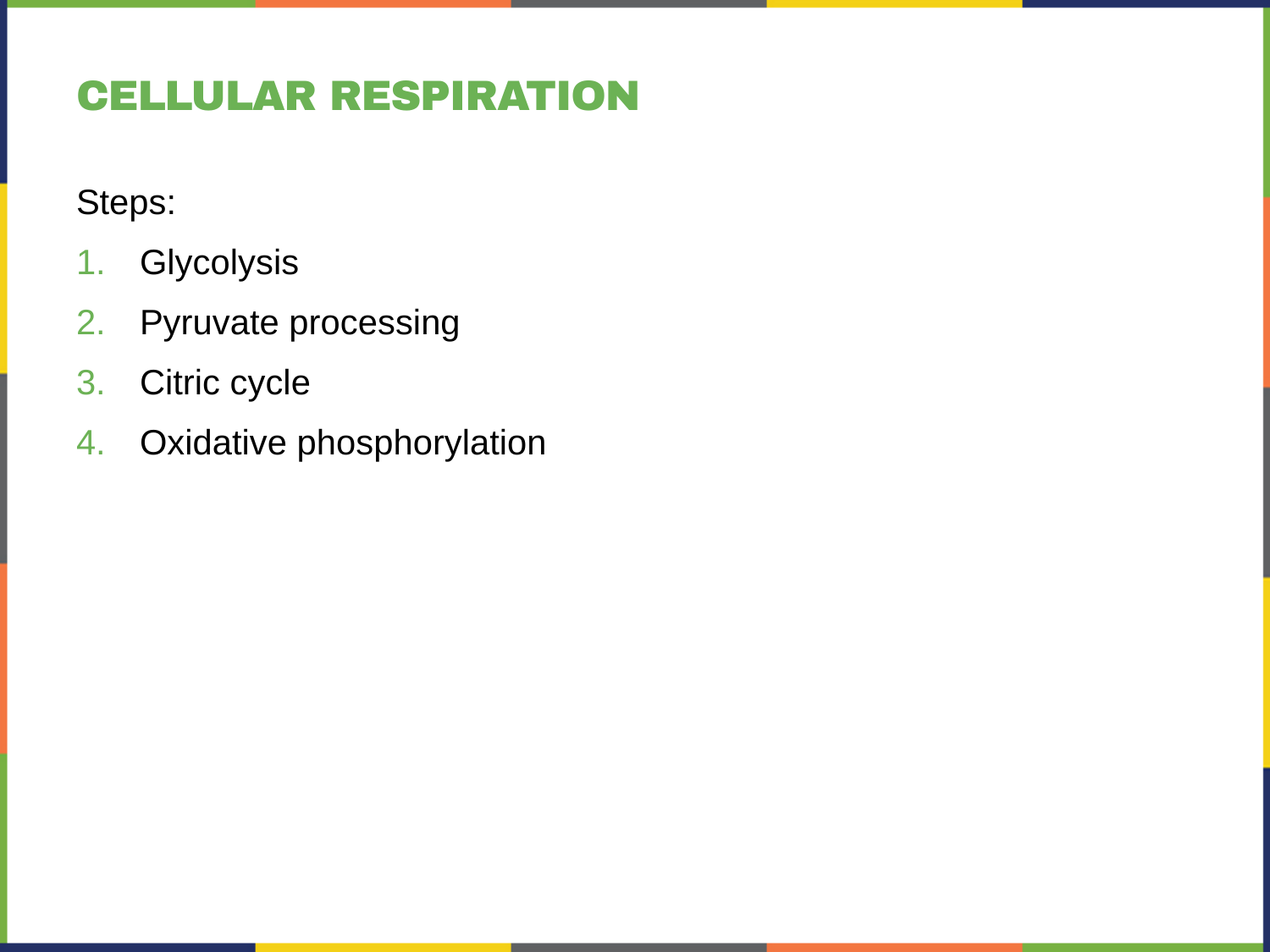

# Cellular respiration
Steps:
Glycolysis
Pyruvate processing
Citric cycle
Oxidative phosphorylation